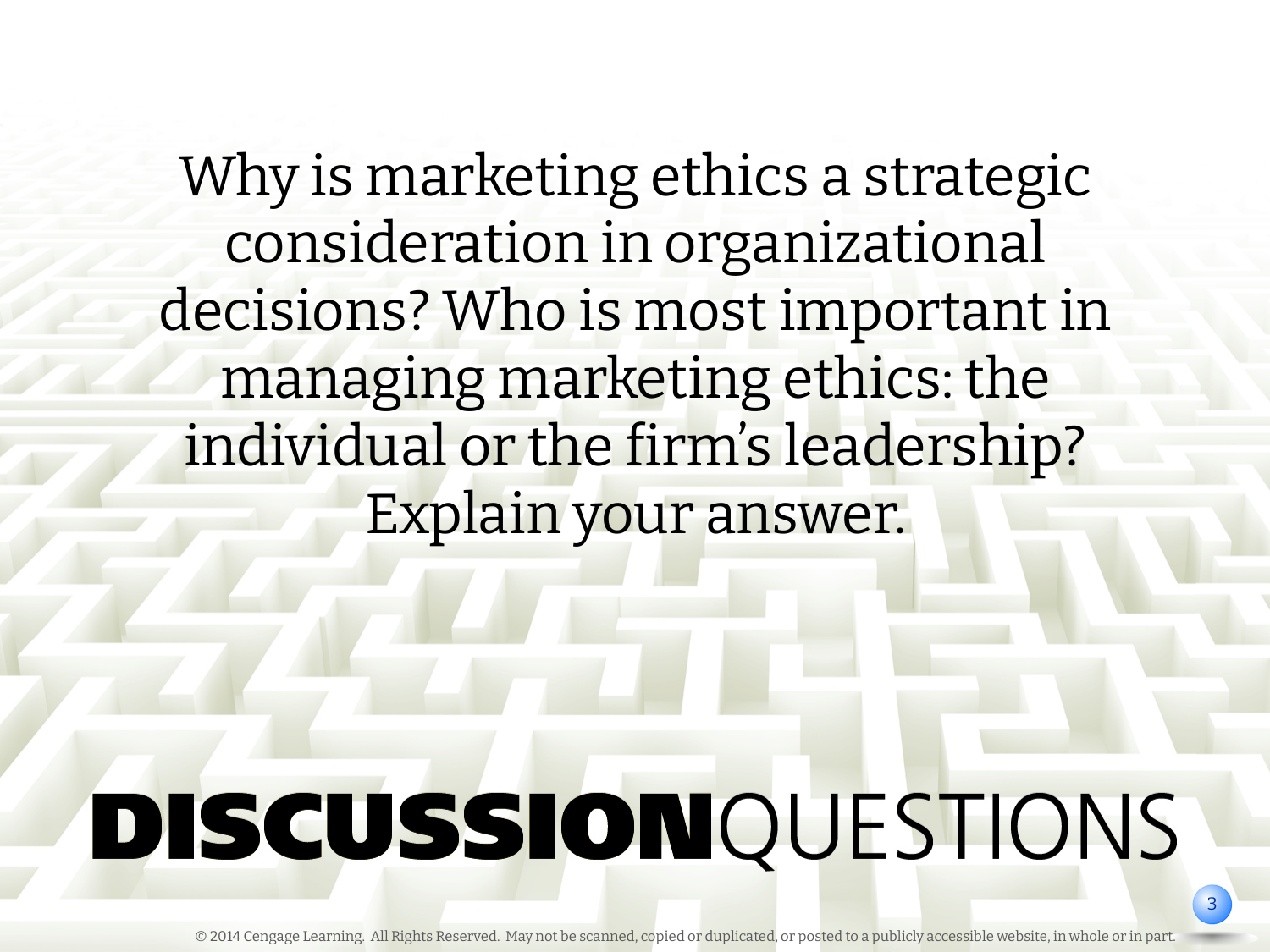

Why is marketing ethics a strategic consideration in organizational decisions? Who is most important in managing marketing ethics: the individual or the firm’s leadership? Explain your answer.
3